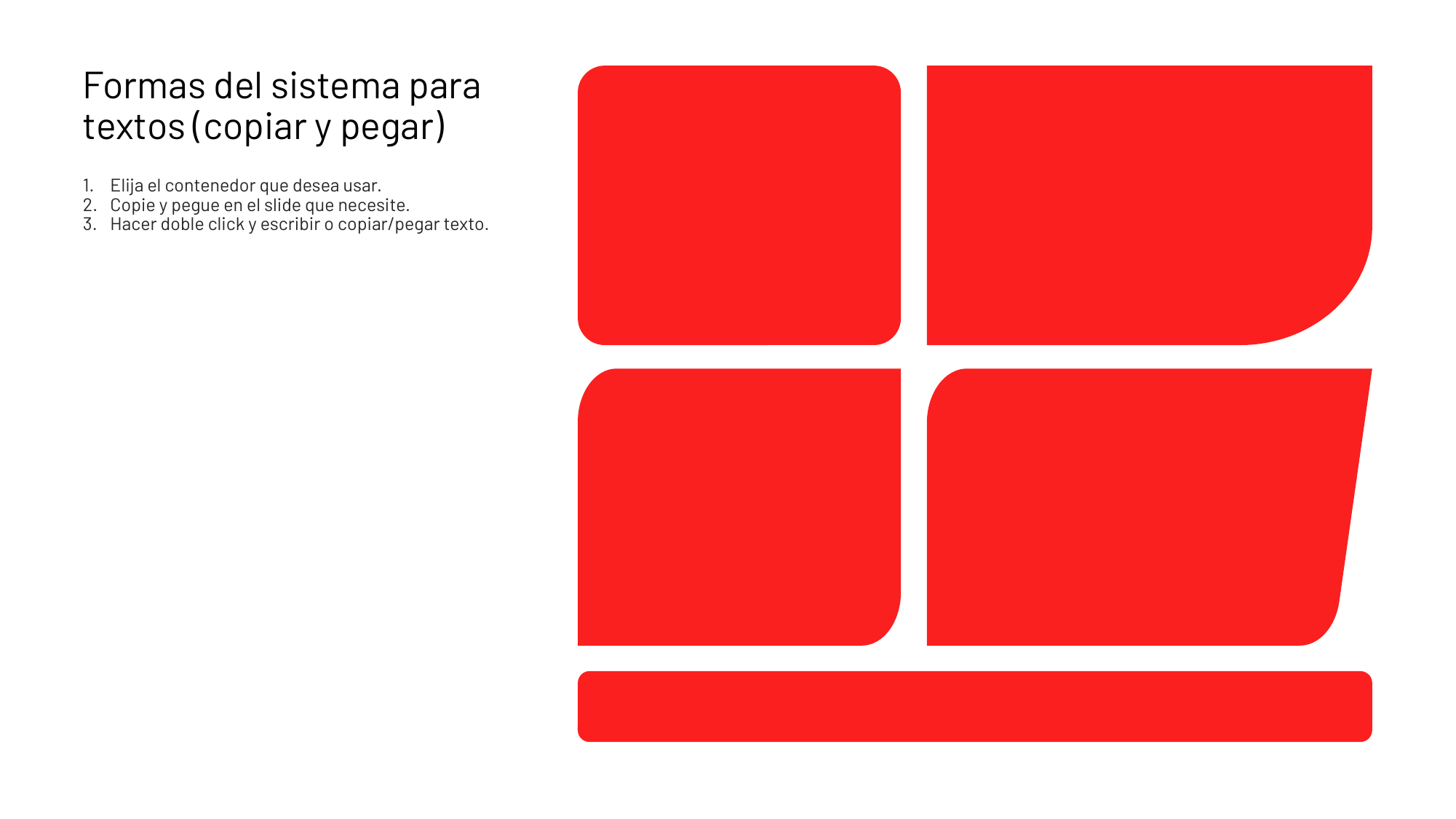

# Formas del sistema para textos (copiar y pegar)

Elija el contenedor que desea usar.
Copie y pegue en el slide que necesite.
Hacer doble click y escribir o copiar/pegar texto.